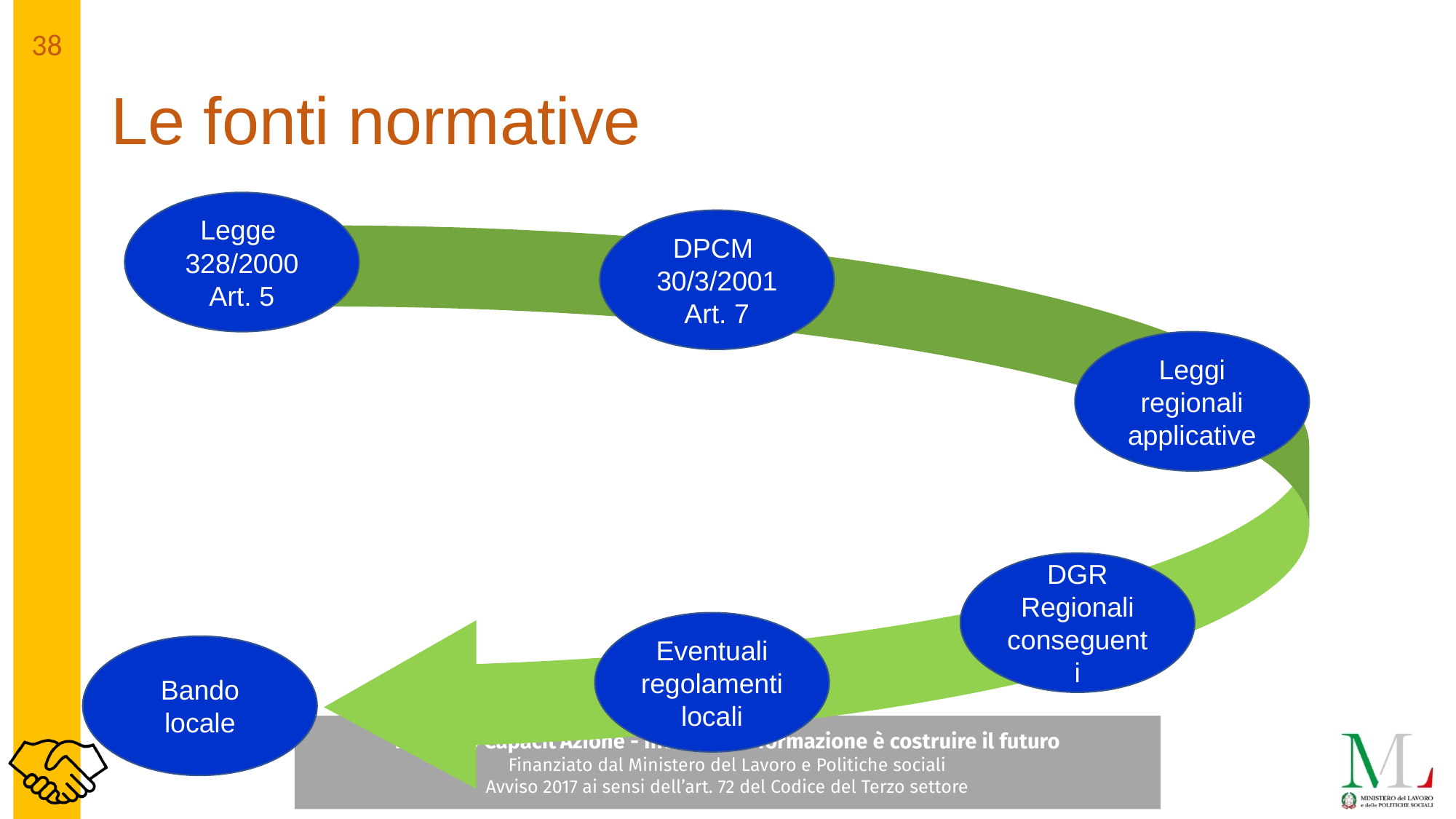

# Le fonti normative
Legge
328/2000
Art. 5
DPCM
30/3/2001
Art. 7

Leggi regionali applicative
DGR
Regionali conseguenti
Eventuali regolamenti locali
Bando locale
38